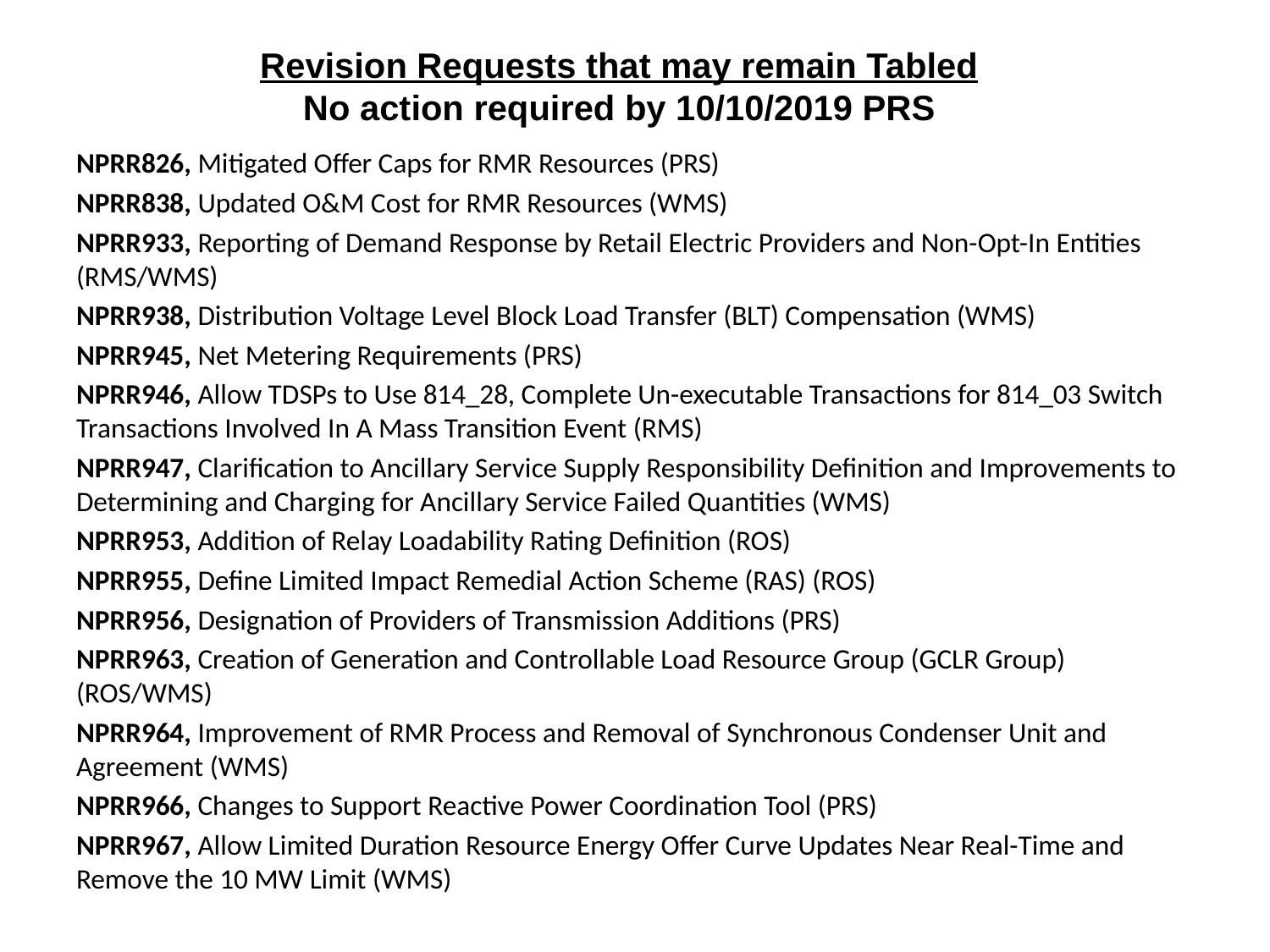

# Revision Requests that may remain Tabled No action required by 10/10/2019 PRS

NPRR826, Mitigated Offer Caps for RMR Resources (PRS)
NPRR838, Updated O&M Cost for RMR Resources (WMS)
NPRR933, Reporting of Demand Response by Retail Electric Providers and Non-Opt-In Entities (RMS/WMS)
NPRR938, Distribution Voltage Level Block Load Transfer (BLT) Compensation (WMS)
NPRR945, Net Metering Requirements (PRS)
NPRR946, Allow TDSPs to Use 814_28, Complete Un-executable Transactions for 814_03 Switch Transactions Involved In A Mass Transition Event (RMS)
NPRR947, Clarification to Ancillary Service Supply Responsibility Definition and Improvements to Determining and Charging for Ancillary Service Failed Quantities (WMS)
NPRR953, Addition of Relay Loadability Rating Definition (ROS)
NPRR955, Define Limited Impact Remedial Action Scheme (RAS) (ROS)
NPRR956, Designation of Providers of Transmission Additions (PRS)
NPRR963, Creation of Generation and Controllable Load Resource Group (GCLR Group) (ROS/WMS)
NPRR964, Improvement of RMR Process and Removal of Synchronous Condenser Unit and Agreement (WMS)
NPRR966, Changes to Support Reactive Power Coordination Tool (PRS)
NPRR967, Allow Limited Duration Resource Energy Offer Curve Updates Near Real-Time and Remove the 10 MW Limit (WMS)